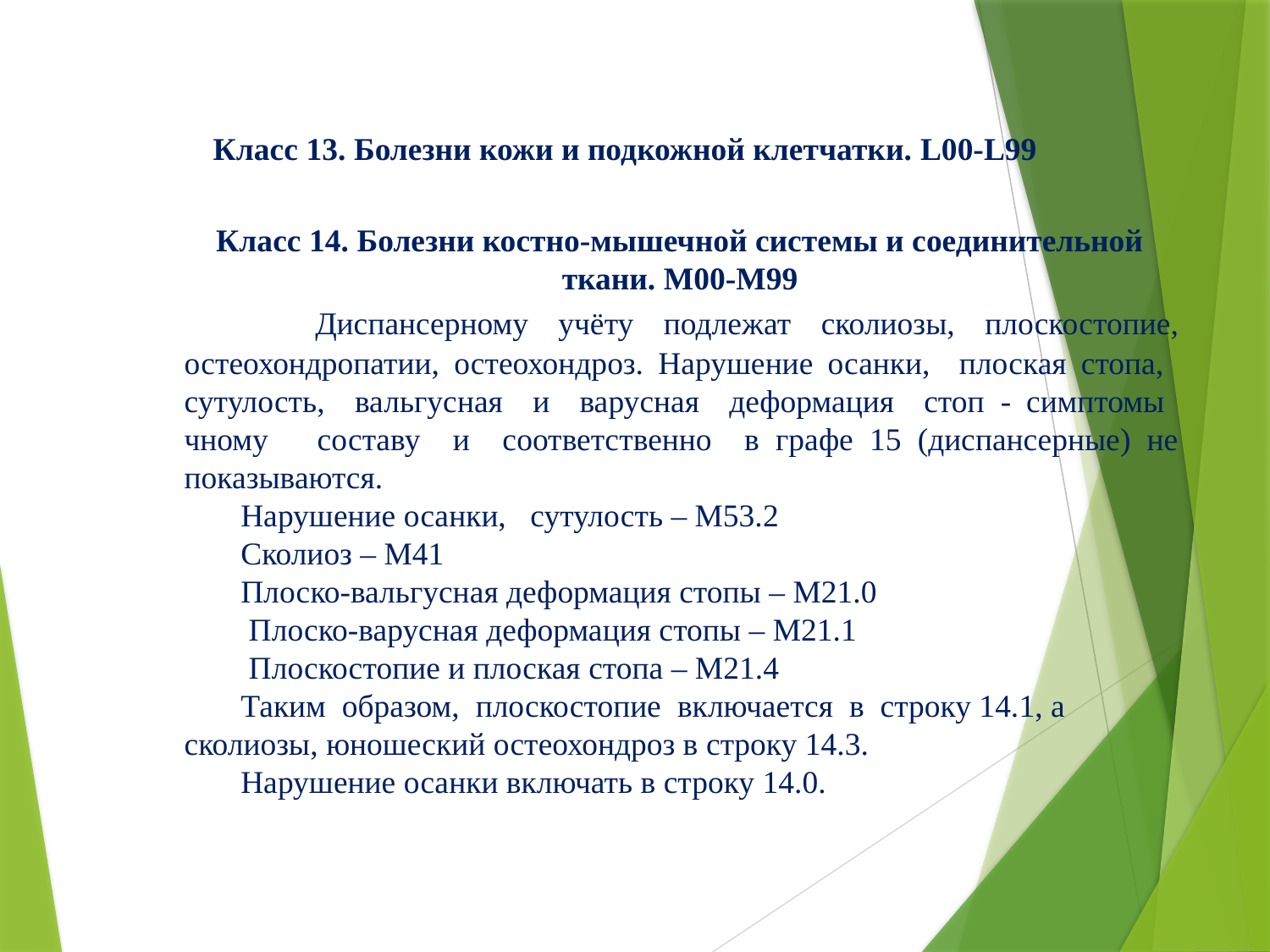

Класс 13. Болезни кожи и подкожной клетчатки. L00-L99

Класс 14. Болезни костно-мышечной системы и соединительной ткани. М00-М99
    Диспансерному учёту подлежат сколиозы, плоскостопие, остеохондропатии, остеохондроз. Нарушение осанки,  плоская стопа,  сутулость,  вальгусная  и  варусная  деформация  стоп - cимптомы  чному   составу  и  соответственно  в графе 15 (диспансерные) не показываются.
       Нарушение осанки,   сутулость – М53.2
       Сколиоз – М41
       Плоско-вальгусная деформация стопы – М21.0
        Плоско-варусная деформация стопы – М21.1
        Плоскостопие и плоская стопа – М21.4
       Таким  образом,  плоскостопие  включается  в  строку 14.1, а сколиозы, юношеский остеохондроз в строку 14.3.
       Нарушение осанки включать в строку 14.0.